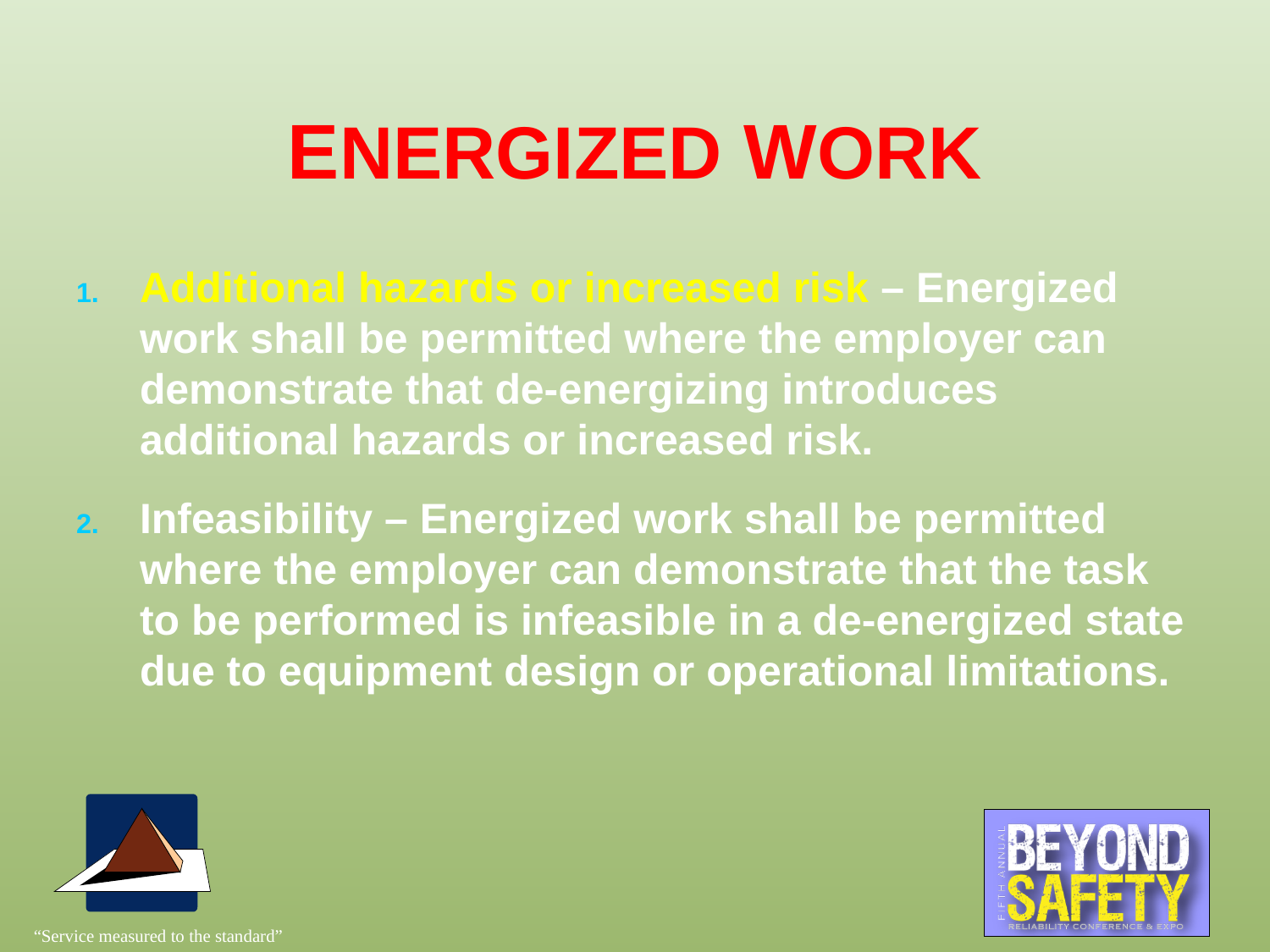

# ENERGIZED WORK
Additional hazards or increased risk – Energized work shall be permitted where the employer can demonstrate that de-energizing introduces additional hazards or increased risk.

Infeasibility – Energized work shall be permitted where the employer can demonstrate that the task to be performed is infeasible in a de-energized state due to equipment design or operational limitations.